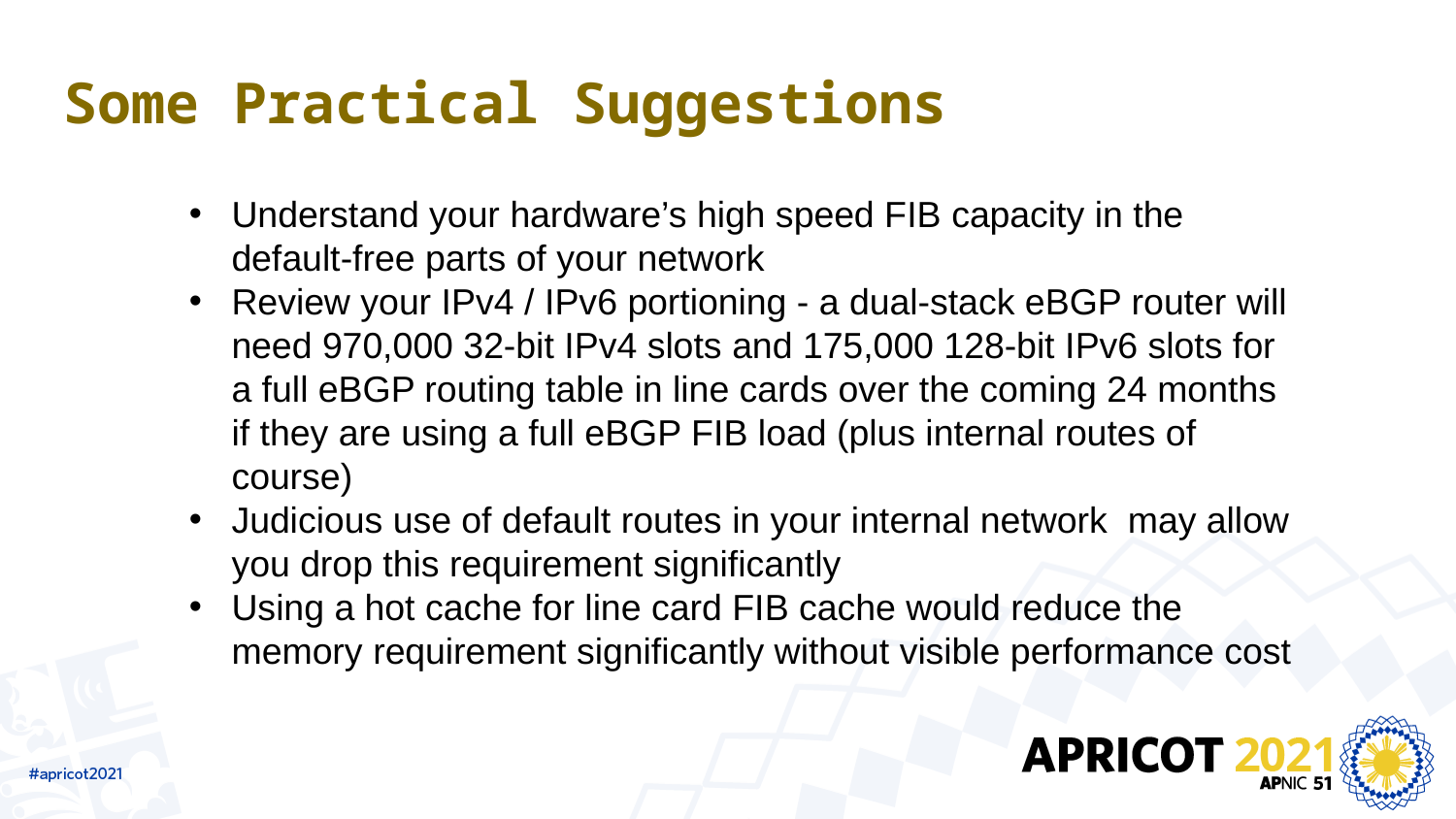

# Some Practical Suggestions
Understand your hardware’s high speed FIB capacity in the default-free parts of your network
Review your IPv4 / IPv6 portioning - a dual-stack eBGP router will need 970,000 32-bit IPv4 slots and 175,000 128-bit IPv6 slots for a full eBGP routing table in line cards over the coming 24 months if they are using a full eBGP FIB load (plus internal routes of course)
Judicious use of default routes in your internal network  may allow you drop this requirement significantly
Using a hot cache for line card FIB cache would reduce the memory requirement significantly without visible performance cost